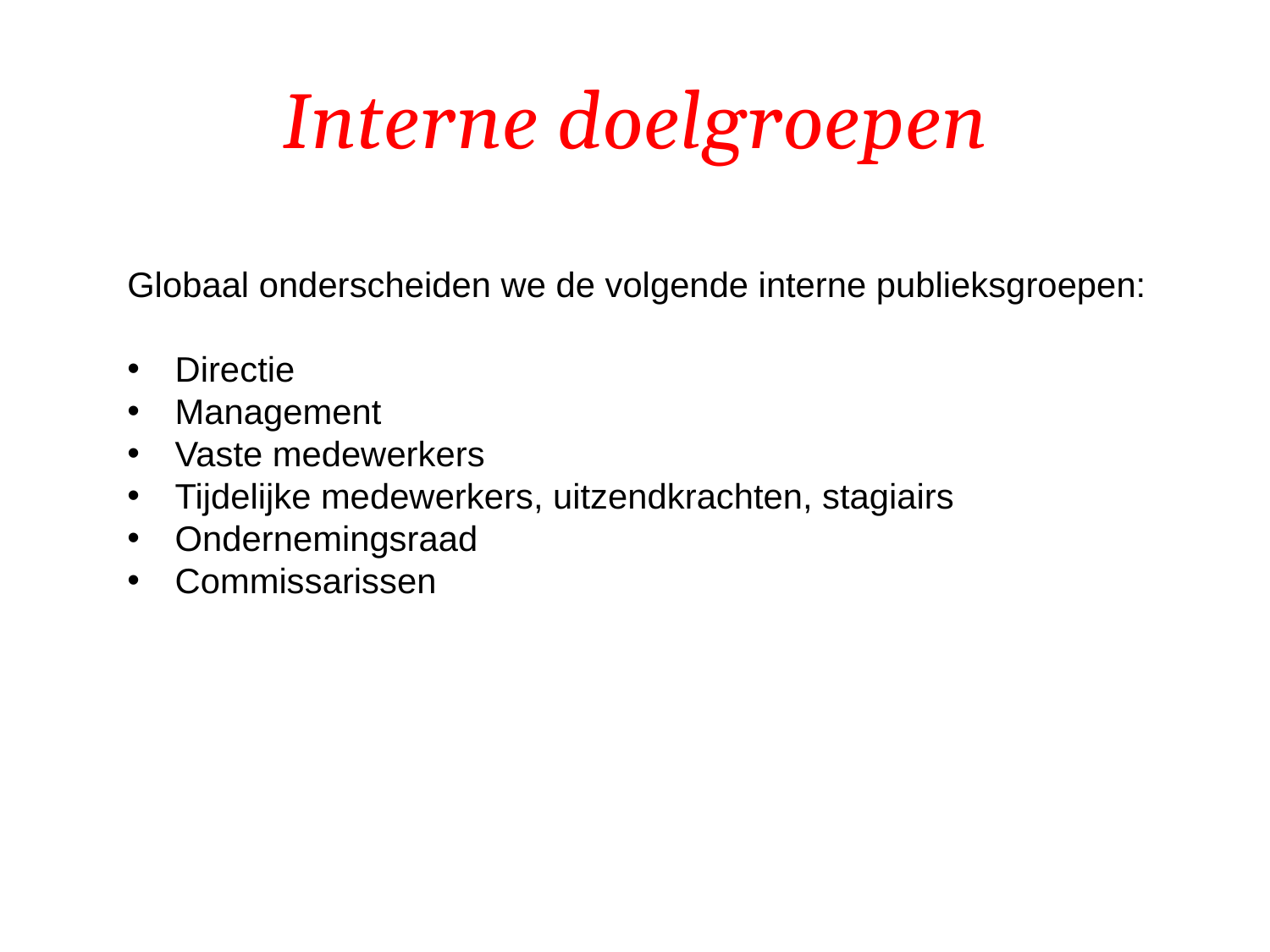

# Interne doelgroepen
Globaal onderscheiden we de volgende interne publieksgroepen:

Directie
Management
Vaste medewerkers
Tijdelijke medewerkers, uitzendkrachten, stagiairs
Ondernemingsraad
Commissarissen